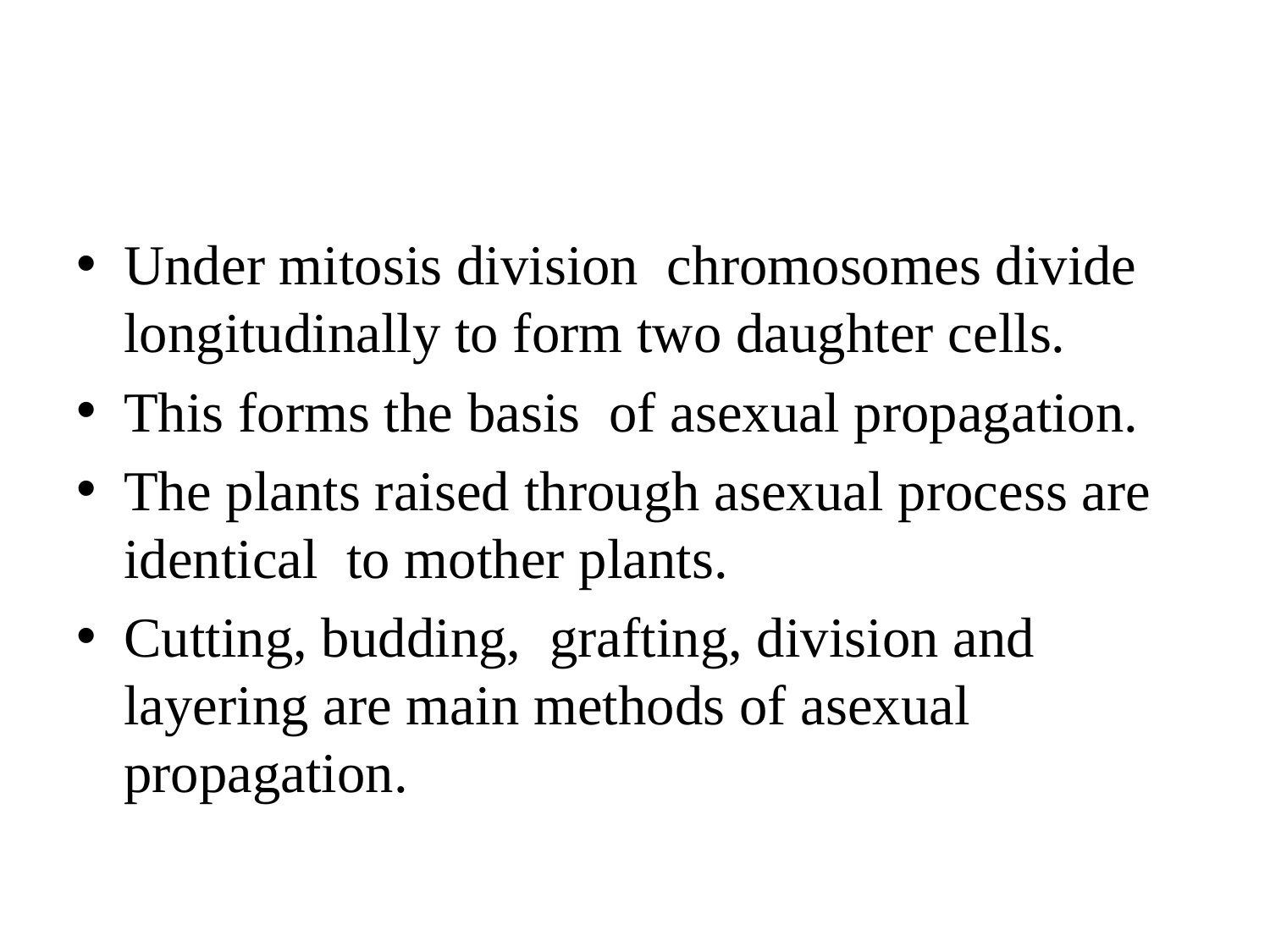

#
Under mitosis division  chromosomes divide longitudinally to form two daughter cells.
This forms the basis  of asexual propagation.
The plants raised through asexual process are identical  to mother plants.
Cutting, budding,  grafting, division and layering are main methods of asexual propagation.